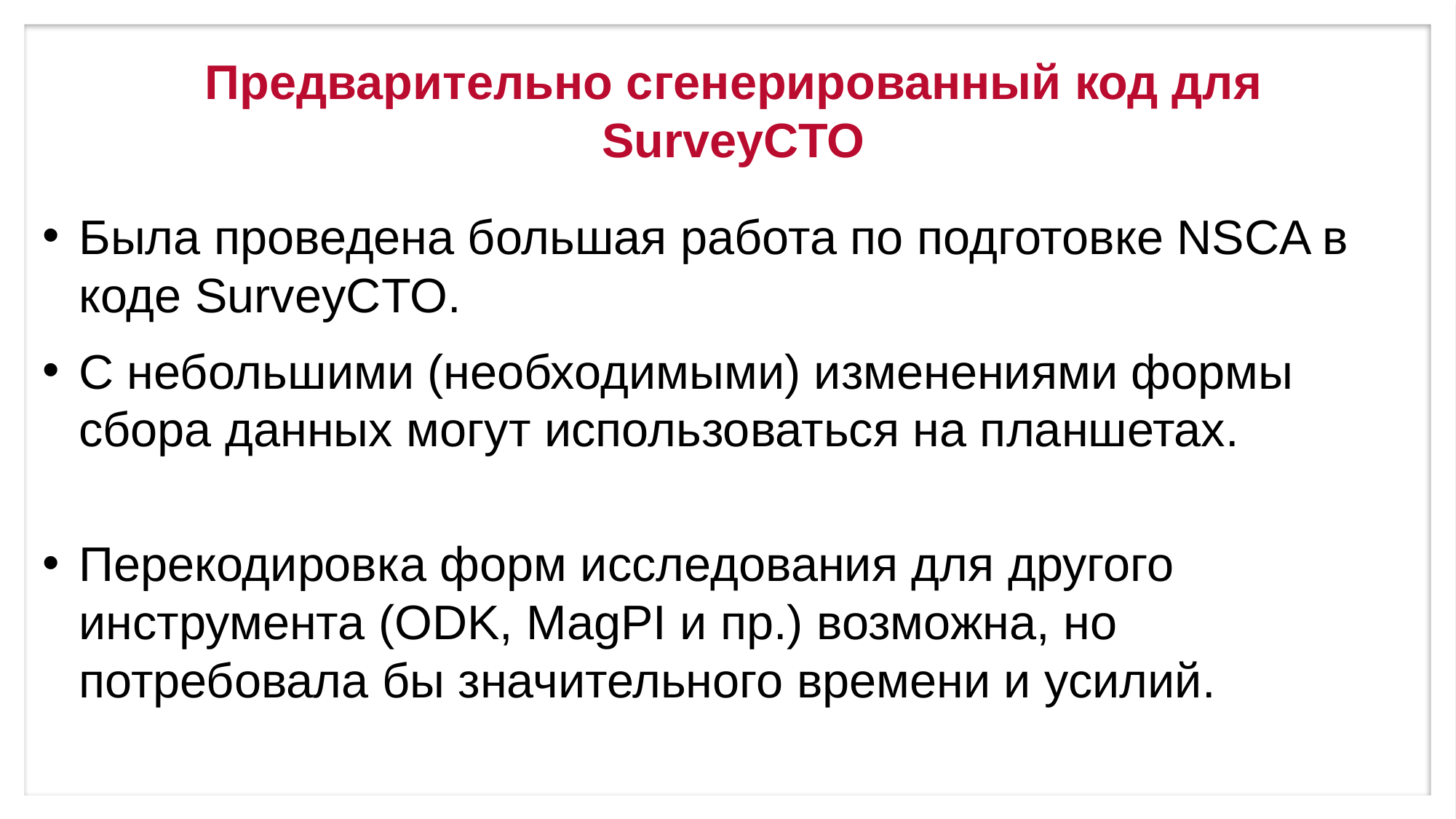

# Предварительно сгенерированный код для SurveyCTO
Была проведена большая работа по подготовке NSCA в коде SurveyCTO.
С небольшими (необходимыми) изменениями формы сбора данных могут использоваться на планшетах.
Перекодировка форм исследования для другого инструмента (ODK, MagPI и пр.) возможна, но потребовала бы значительного времени и усилий.